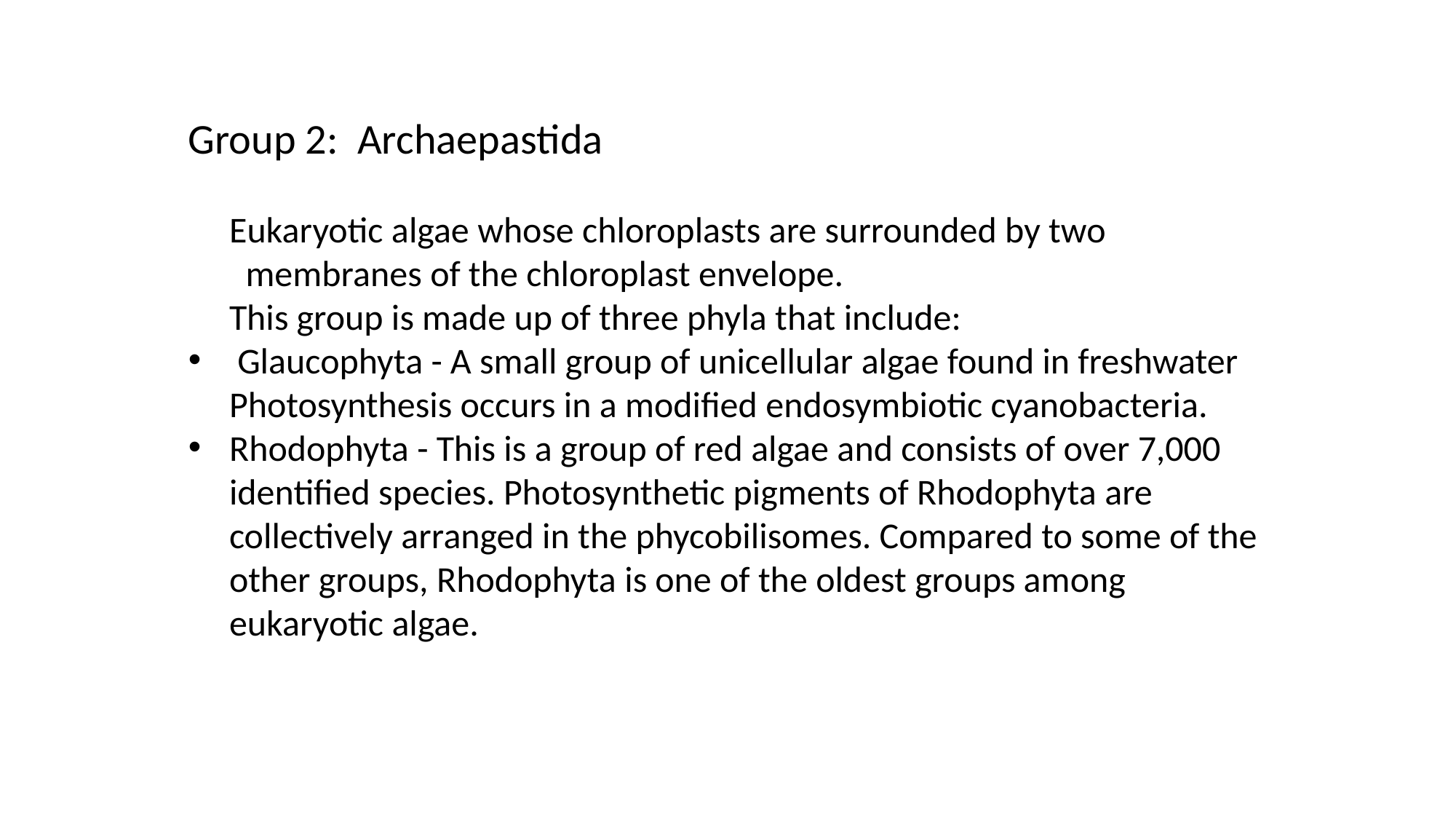

Group 2:  Archaepastida

     Eukaryotic algae whose chloroplasts are surrounded by two                           membranes of the chloroplast envelope.
     This group is made up of three phyla that include:
 Glaucophyta - A small group of unicellular algae found in freshwater    Photosynthesis occurs in a modified endosymbiotic cyanobacteria.
Rhodophyta - This is a group of red algae and consists of over 7,000 identified species. Photosynthetic pigments of Rhodophyta are collectively arranged in the phycobilisomes. Compared to some of the other groups, Rhodophyta is one of the oldest groups among eukaryotic algae.